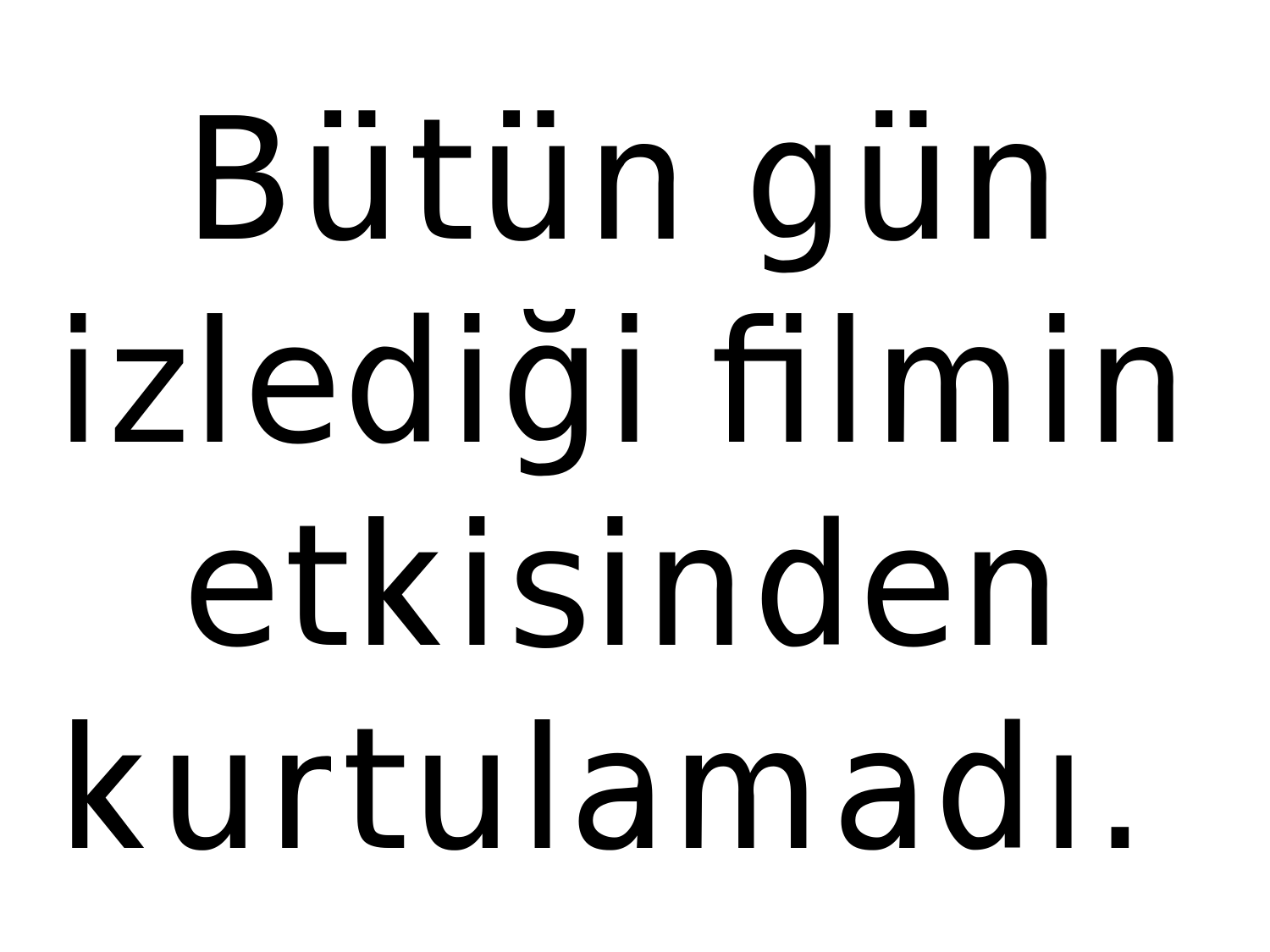

# Bütün gün izlediği filmin etkisinden kurtulamadı.